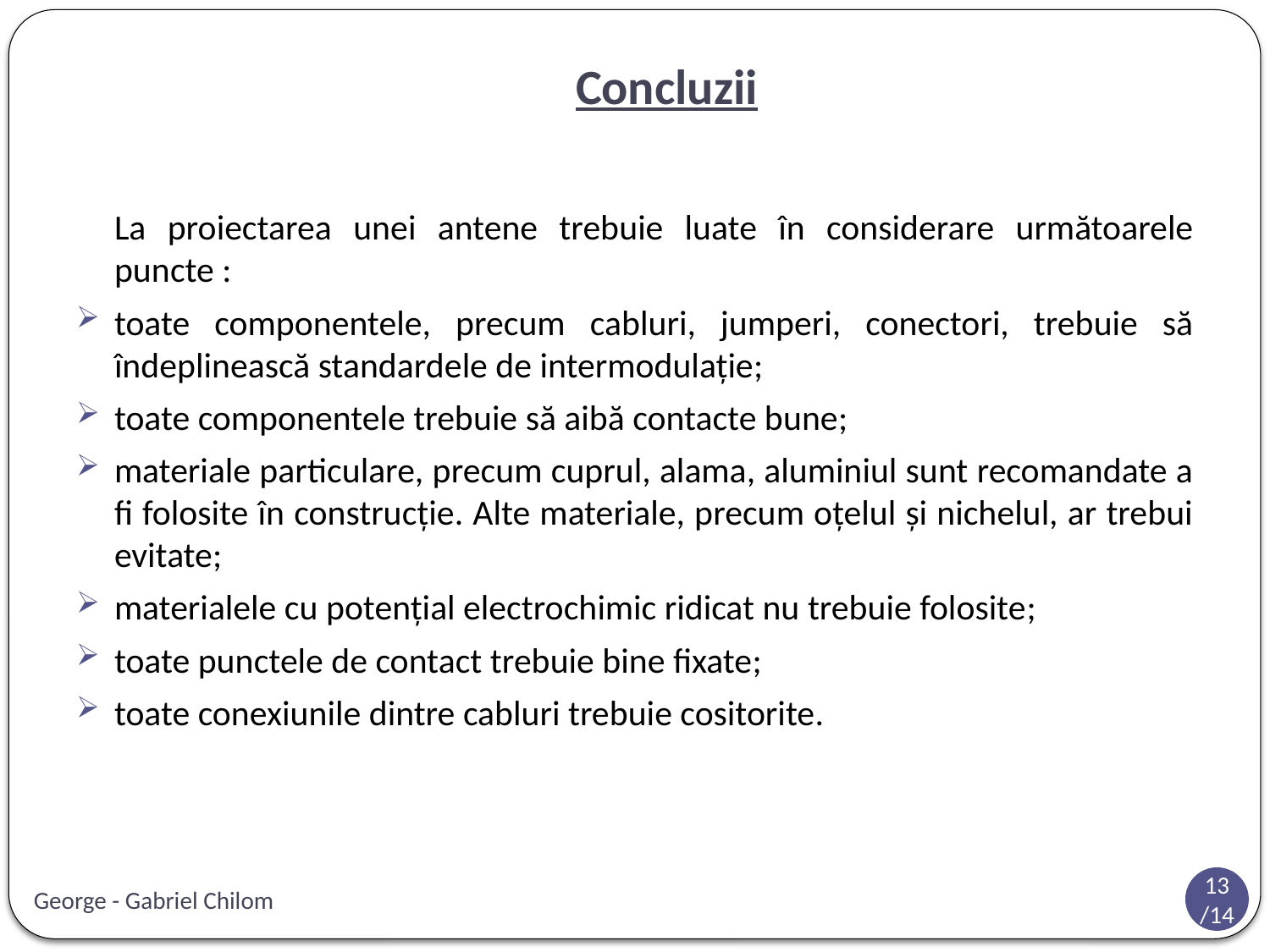

# Concluzii

	La proiectarea unei antene trebuie luate în considerare următoarele puncte :
toate componentele, precum cabluri, jumperi, conectori, trebuie să îndeplinească standardele de intermodulaţie;
toate componentele trebuie să aibă contacte bune;
materiale particulare, precum cuprul, alama, aluminiul sunt recomandate a fi folosite în construcţie. Alte materiale, precum oţelul şi nichelul, ar trebui evitate;
materialele cu potenţial electrochimic ridicat nu trebuie folosite;
toate punctele de contact trebuie bine fixate;
toate conexiunile dintre cabluri trebuie cositorite.

George - Gabriel Chilom
13/14